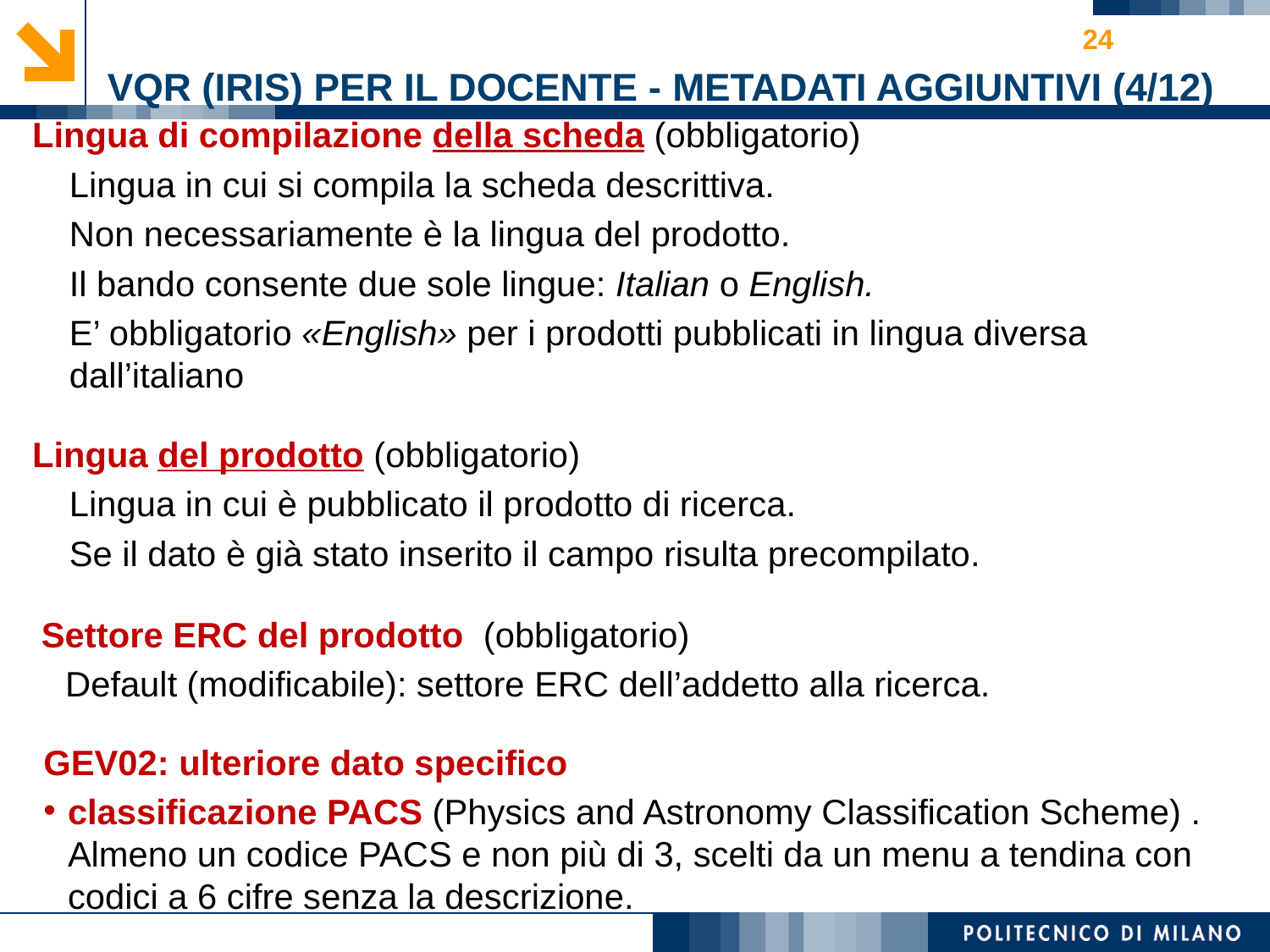

VQR (IRIS) per il docente - metadati aggiuntivi (4/12)
24
Lingua di compilazione della scheda (obbligatorio)
Lingua in cui si compila la scheda descrittiva.
Non necessariamente è la lingua del prodotto.
Il bando consente due sole lingue: Italian o English.
E’ obbligatorio «English» per i prodotti pubblicati in lingua diversa dall’italiano
Lingua del prodotto (obbligatorio)
Lingua in cui è pubblicato il prodotto di ricerca.
Se il dato è già stato inserito il campo risulta precompilato.
Settore ERC del prodotto  (obbligatorio)
Default (modificabile): settore ERC dell’addetto alla ricerca.
GEV02: ulteriore dato specifico
classificazione PACS (Physics and Astronomy Classification Scheme) . Almeno un codice PACS e non più di 3, scelti da un menu a tendina con codici a 6 cifre senza la descrizione.